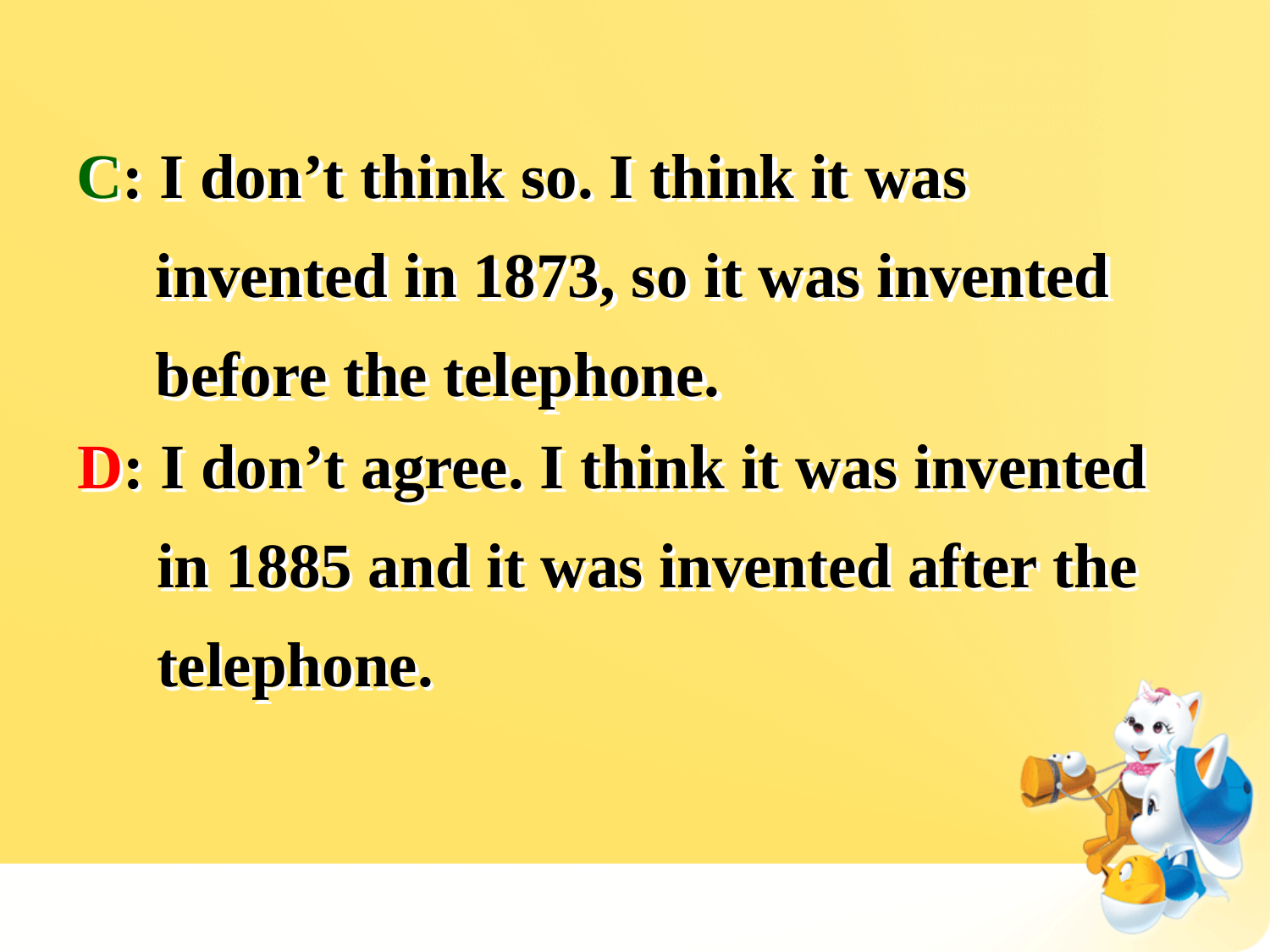

C: I don’t think so. I think it was
     invented in 1873, so it was invented
     before the telephone.
D: I don’t agree. I think it was invented
     in 1885 and it was invented after the
     telephone.